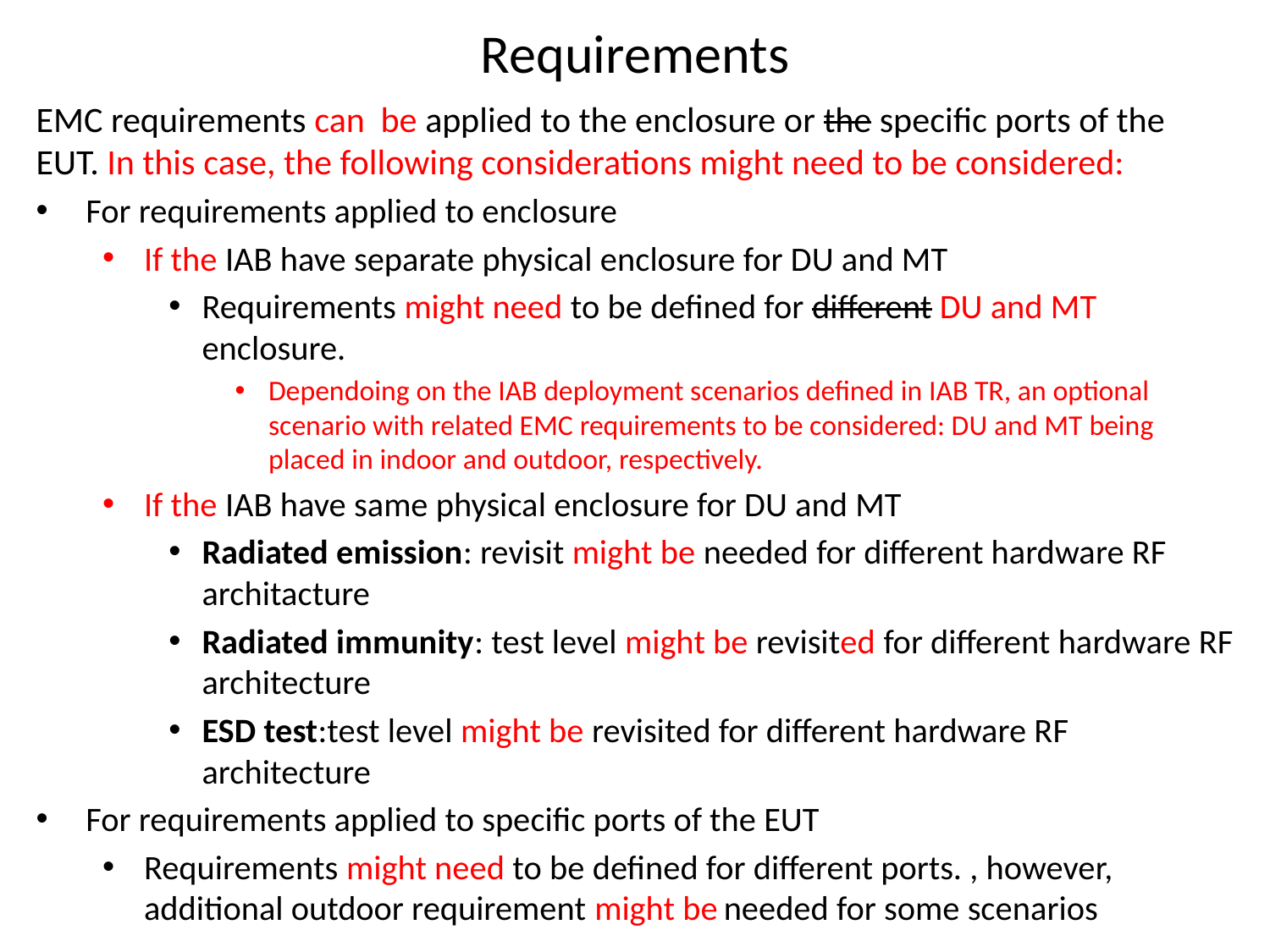

# Requirements
EMC requirements can  be applied to the enclosure or the specific ports of the EUT. In this case, the following considerations might need to be considered:
For requirements applied to enclosure
If the IAB have separate physical enclosure for DU and MT
Requirements might need to be defined for different DU and MT enclosure.
Dependoing on the IAB deployment scenarios defined in IAB TR, an optional scenario with related EMC requirements to be considered: DU and MT being placed in indoor and outdoor, respectively.
If the IAB have same physical enclosure for DU and MT
Radiated emission: revisit might be needed for different hardware RF architacture
Radiated immunity: test level might be revisited for different hardware RF architecture
ESD test:test level might be revisited for different hardware RF architecture
For requirements applied to specific ports of the EUT
Requirements might need to be defined for different ports. , however, additional outdoor requirement might be needed for some scenarios